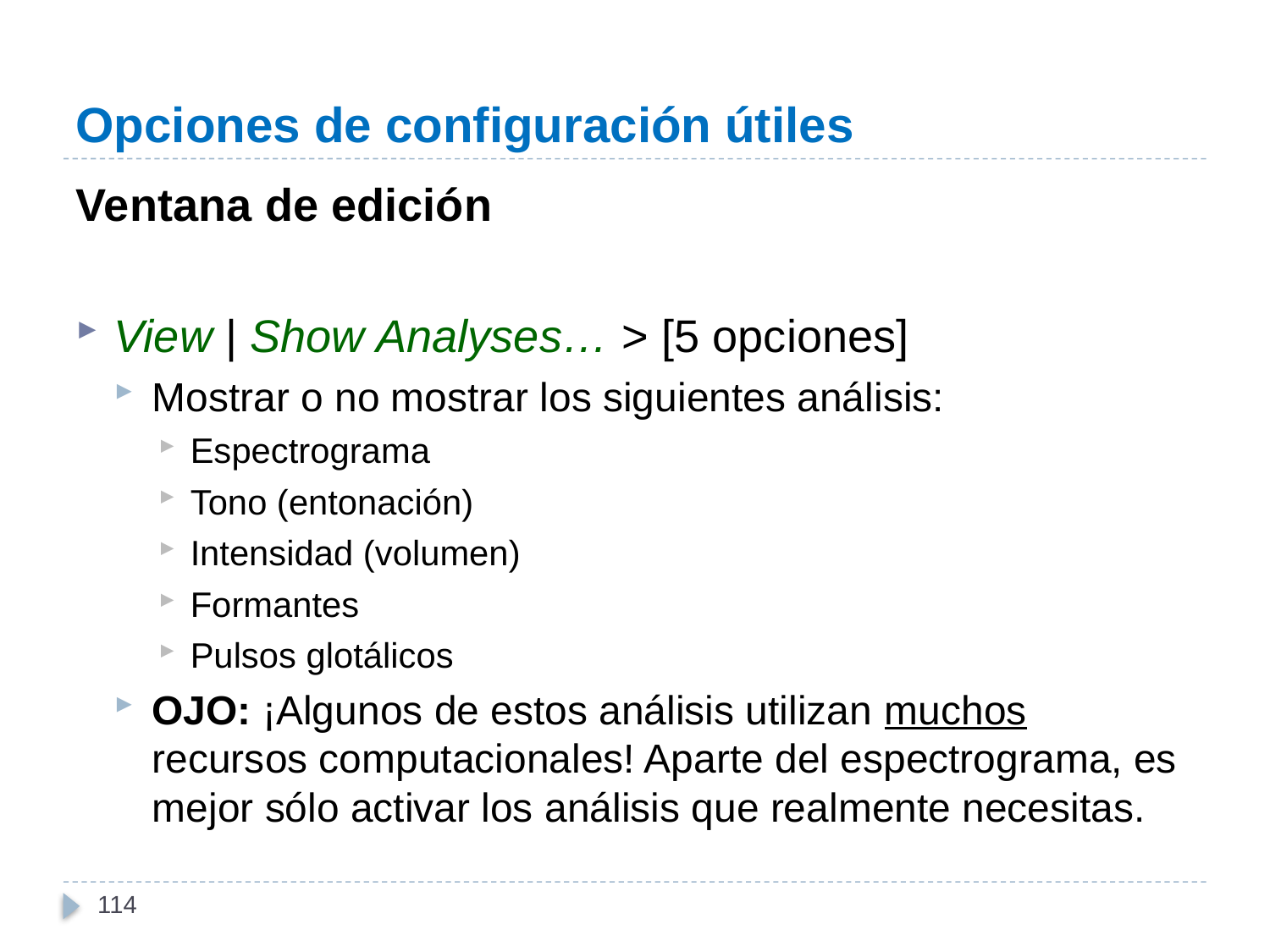

# Opciones de configuración útiles
Ventana de edición

View | Show Analyses… > [5 opciones]
Mostrar o no mostrar los siguientes análisis:
Espectrograma
Tono (entonación)
Intensidad (volumen)
Formantes
Pulsos glotálicos
OJO: ¡Algunos de estos análisis utilizan muchos recursos computacionales! Aparte del espectrograma, es mejor sólo activar los análisis que realmente necesitas.
114